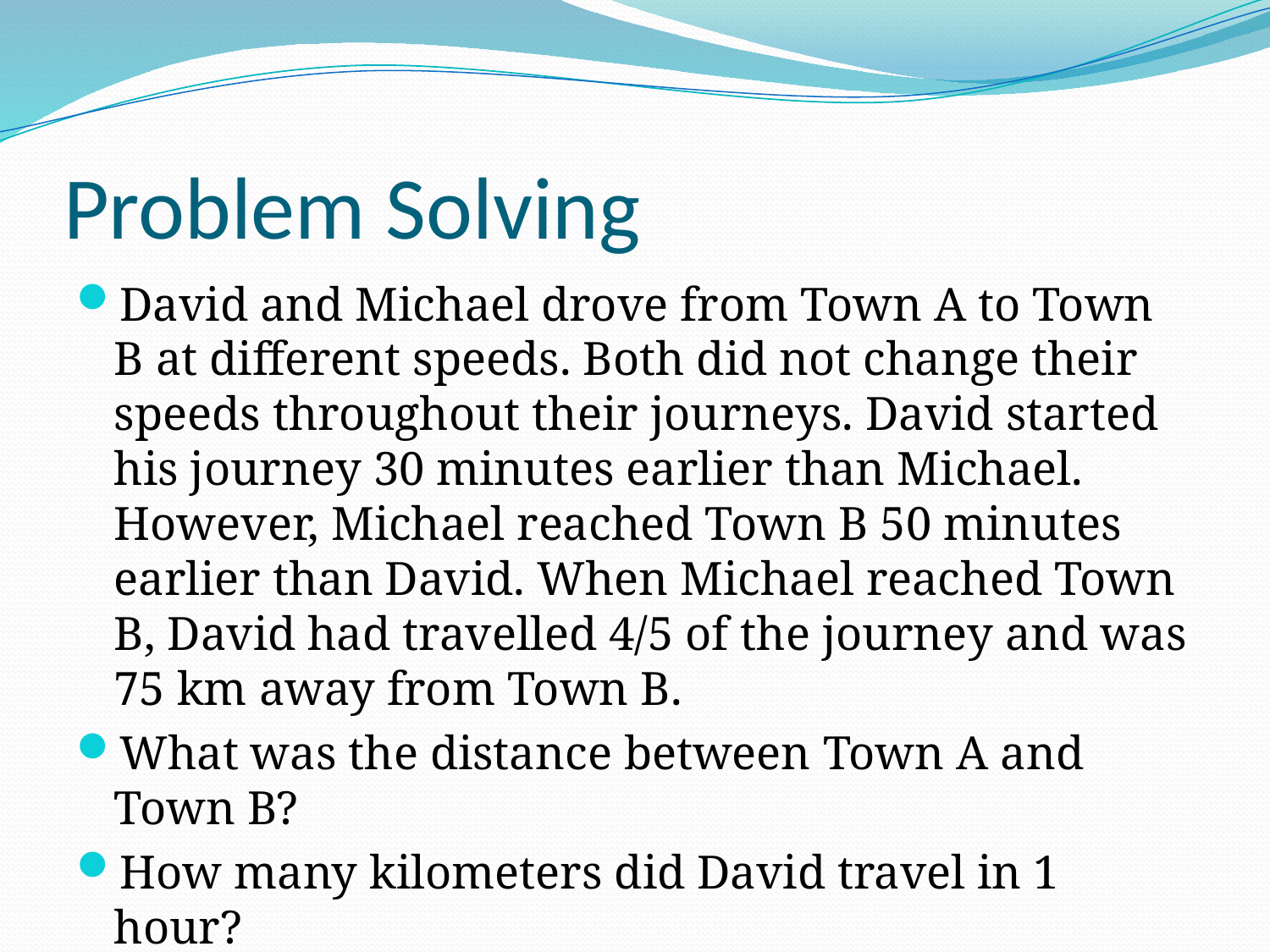

# Problem Solving
David and Michael drove from Town A to Town B at different speeds. Both did not change their speeds throughout their journeys. David started his journey 30 minutes earlier than Michael. However, Michael reached Town B 50 minutes earlier than David. When Michael reached Town B, David had travelled 4/5 of the journey and was 75 km away from Town B.
What was the distance between Town A and Town B?
How many kilometers did David travel in 1 hour?
What was the time taken by Michael to travel from Town A to Town B?